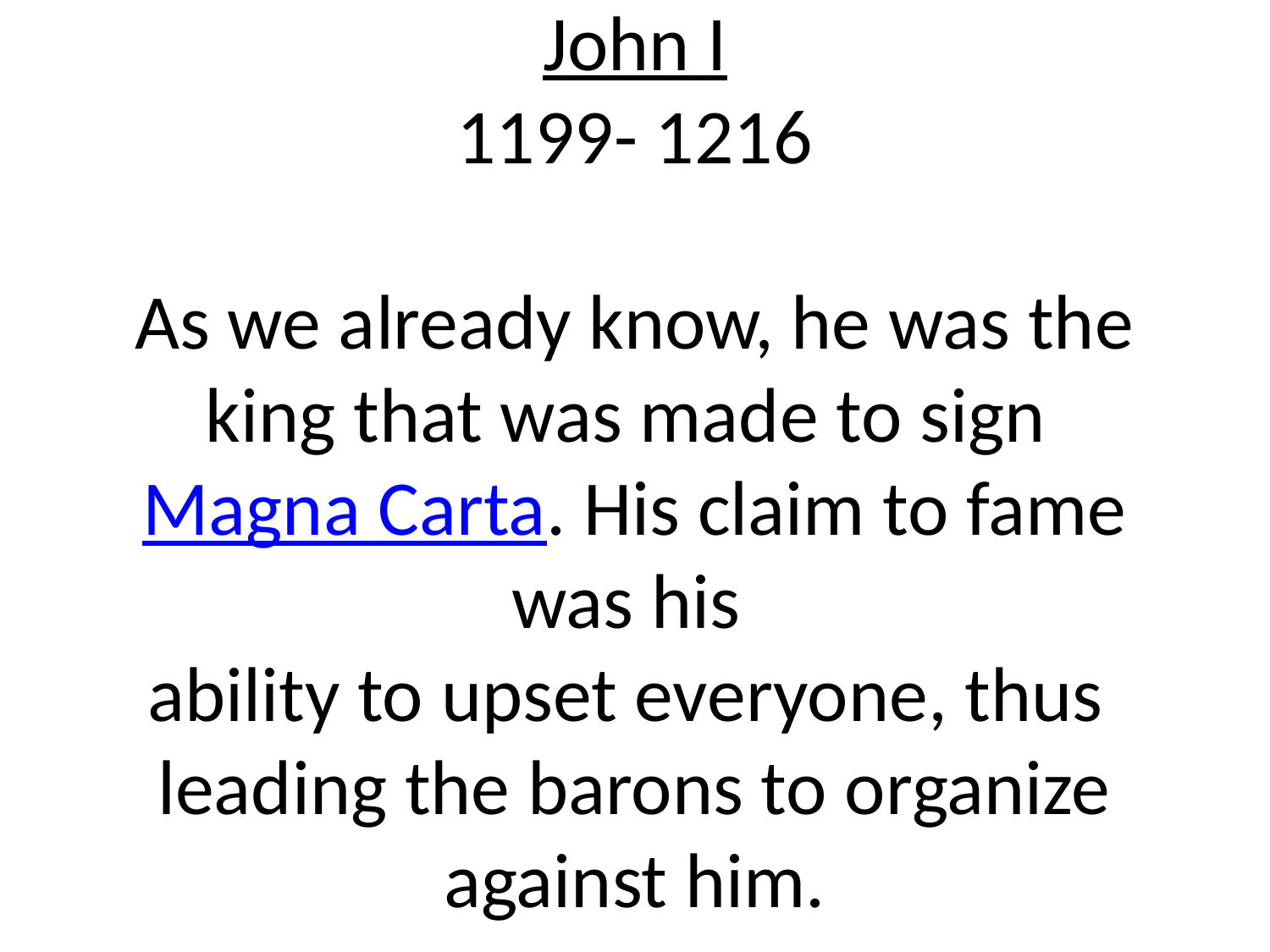

# John I 1199- 1216 As we already know, he was the king that was made to sign Magna Carta. His claim to fame was his ability to upset everyone, thus leading the barons to organize against him.